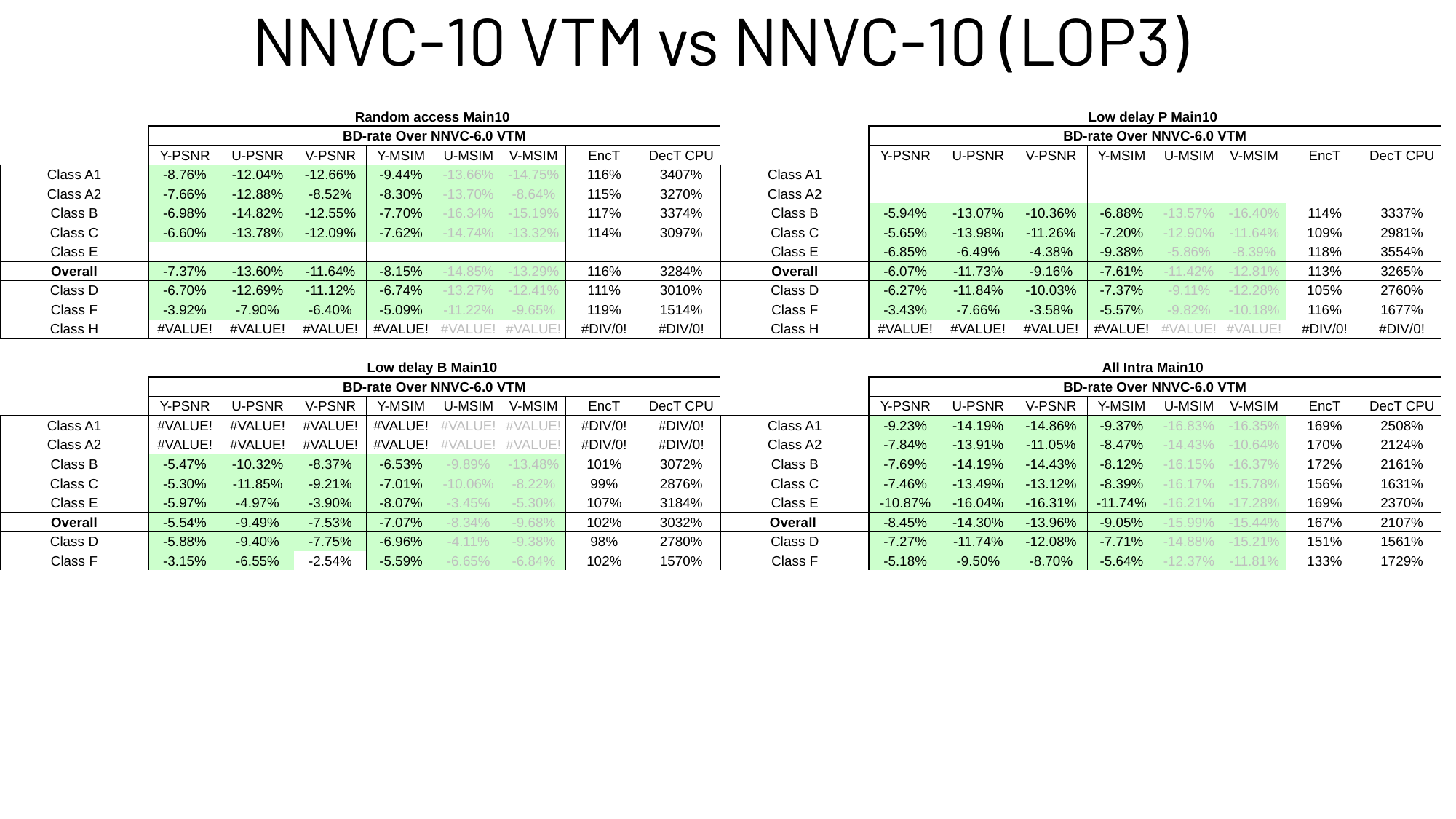

# NNVC-10 VTM vs NNVC-10 (LOP3)
|  | Random access Main10 |  |  |  |  |  |  |  |
| --- | --- | --- | --- | --- | --- | --- | --- | --- |
|  | BD-rate Over NNVC-6.0 VTM |  |  |  |  |  |  |  |
|  | Y-PSNR | U-PSNR | V-PSNR | Y-MSIM | U-MSIM | V-MSIM | EncT | DecT CPU |
| Class A1 | -8.76% | -12.04% | -12.66% | -9.44% | -13.66% | -14.75% | 116% | 3407% |
| Class A2 | -7.66% | -12.88% | -8.52% | -8.30% | -13.70% | -8.64% | 115% | 3270% |
| Class B | -6.98% | -14.82% | -12.55% | -7.70% | -16.34% | -15.19% | 117% | 3374% |
| Class C | -6.60% | -13.78% | -12.09% | -7.62% | -14.74% | -13.32% | 114% | 3097% |
| Class E |  |  |  |  |  |  |  |  |
| Overall | -7.37% | -13.60% | -11.64% | -8.15% | -14.85% | -13.29% | 116% | 3284% |
| Class D | -6.70% | -12.69% | -11.12% | -6.74% | -13.27% | -12.41% | 111% | 3010% |
| Class F | -3.92% | -7.90% | -6.40% | -5.09% | -11.22% | -9.65% | 119% | 1514% |
| Class H | #VALUE! | #VALUE! | #VALUE! | #VALUE! | #VALUE! | #VALUE! | #DIV/0! | #DIV/0! |
|  |  |  |  |  |  |  |  |  |
|  | Low delay B Main10 |  |  |  |  |  |  |  |
|  | BD-rate Over NNVC-6.0 VTM |  |  |  |  |  |  |  |
|  | Y-PSNR | U-PSNR | V-PSNR | Y-MSIM | U-MSIM | V-MSIM | EncT | DecT CPU |
| Class A1 | #VALUE! | #VALUE! | #VALUE! | #VALUE! | #VALUE! | #VALUE! | #DIV/0! | #DIV/0! |
| Class A2 | #VALUE! | #VALUE! | #VALUE! | #VALUE! | #VALUE! | #VALUE! | #DIV/0! | #DIV/0! |
| Class B | -5.47% | -10.32% | -8.37% | -6.53% | -9.89% | -13.48% | 101% | 3072% |
| Class C | -5.30% | -11.85% | -9.21% | -7.01% | -10.06% | -8.22% | 99% | 2876% |
| Class E | -5.97% | -4.97% | -3.90% | -8.07% | -3.45% | -5.30% | 107% | 3184% |
| Overall | -5.54% | -9.49% | -7.53% | -7.07% | -8.34% | -9.68% | 102% | 3032% |
| Class D | -5.88% | -9.40% | -7.75% | -6.96% | -4.11% | -9.38% | 98% | 2780% |
| Class F | -3.15% | -6.55% | -2.54% | -5.59% | -6.65% | -6.84% | 102% | 1570% |
|  | Low delay P Main10 |  |  |  |  |  |  |  |
| --- | --- | --- | --- | --- | --- | --- | --- | --- |
|  | BD-rate Over NNVC-6.0 VTM |  |  |  |  |  |  |  |
|  | Y-PSNR | U-PSNR | V-PSNR | Y-MSIM | U-MSIM | V-MSIM | EncT | DecT CPU |
| Class A1 |  |  |  |  |  |  |  |  |
| Class A2 |  |  |  |  |  |  |  |  |
| Class B | -5.94% | -13.07% | -10.36% | -6.88% | -13.57% | -16.40% | 114% | 3337% |
| Class C | -5.65% | -13.98% | -11.26% | -7.20% | -12.90% | -11.64% | 109% | 2981% |
| Class E | -6.85% | -6.49% | -4.38% | -9.38% | -5.86% | -8.39% | 118% | 3554% |
| Overall | -6.07% | -11.73% | -9.16% | -7.61% | -11.42% | -12.81% | 113% | 3265% |
| Class D | -6.27% | -11.84% | -10.03% | -7.37% | -9.11% | -12.28% | 105% | 2760% |
| Class F | -3.43% | -7.66% | -3.58% | -5.57% | -9.82% | -10.18% | 116% | 1677% |
| Class H | #VALUE! | #VALUE! | #VALUE! | #VALUE! | #VALUE! | #VALUE! | #DIV/0! | #DIV/0! |
|  |  |  |  |  |  |  |  |  |
|  | All Intra Main10 |  |  |  |  |  |  |  |
|  | BD-rate Over NNVC-6.0 VTM |  |  |  |  |  |  |  |
|  | Y-PSNR | U-PSNR | V-PSNR | Y-MSIM | U-MSIM | V-MSIM | EncT | DecT CPU |
| Class A1 | -9.23% | -14.19% | -14.86% | -9.37% | -16.83% | -16.35% | 169% | 2508% |
| Class A2 | -7.84% | -13.91% | -11.05% | -8.47% | -14.43% | -10.64% | 170% | 2124% |
| Class B | -7.69% | -14.19% | -14.43% | -8.12% | -16.15% | -16.37% | 172% | 2161% |
| Class C | -7.46% | -13.49% | -13.12% | -8.39% | -16.17% | -15.78% | 156% | 1631% |
| Class E | -10.87% | -16.04% | -16.31% | -11.74% | -16.21% | -17.28% | 169% | 2370% |
| Overall | -8.45% | -14.30% | -13.96% | -9.05% | -15.99% | -15.44% | 167% | 2107% |
| Class D | -7.27% | -11.74% | -12.08% | -7.71% | -14.88% | -15.21% | 151% | 1561% |
| Class F | -5.18% | -9.50% | -8.70% | -5.64% | -12.37% | -11.81% | 133% | 1729% |